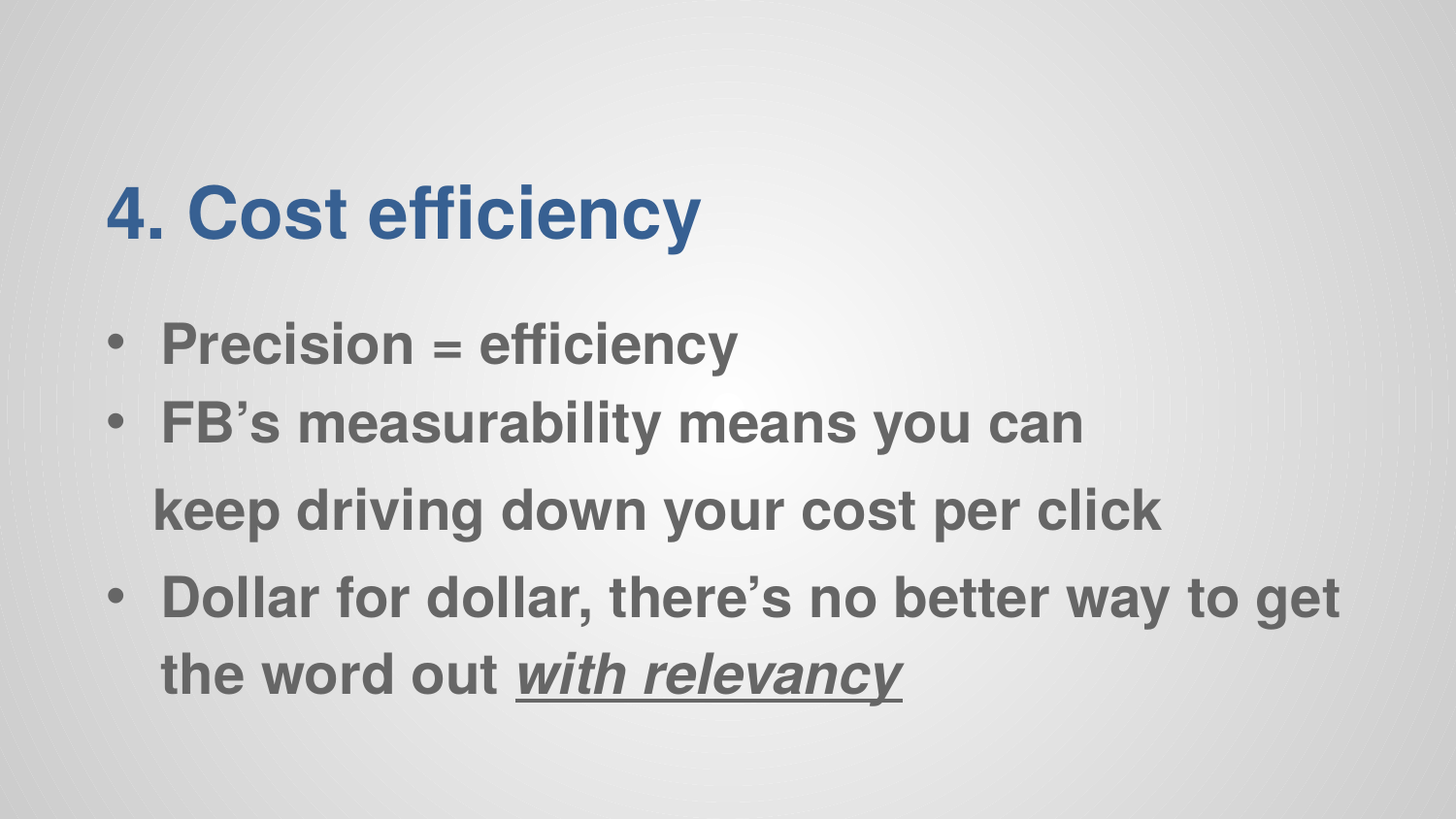

# 4. Cost efficiency
Precision = efficiency
FB’s measurability means you can
   keep driving down your cost per click
Dollar for dollar, there’s no better way to get the word out with relevancy